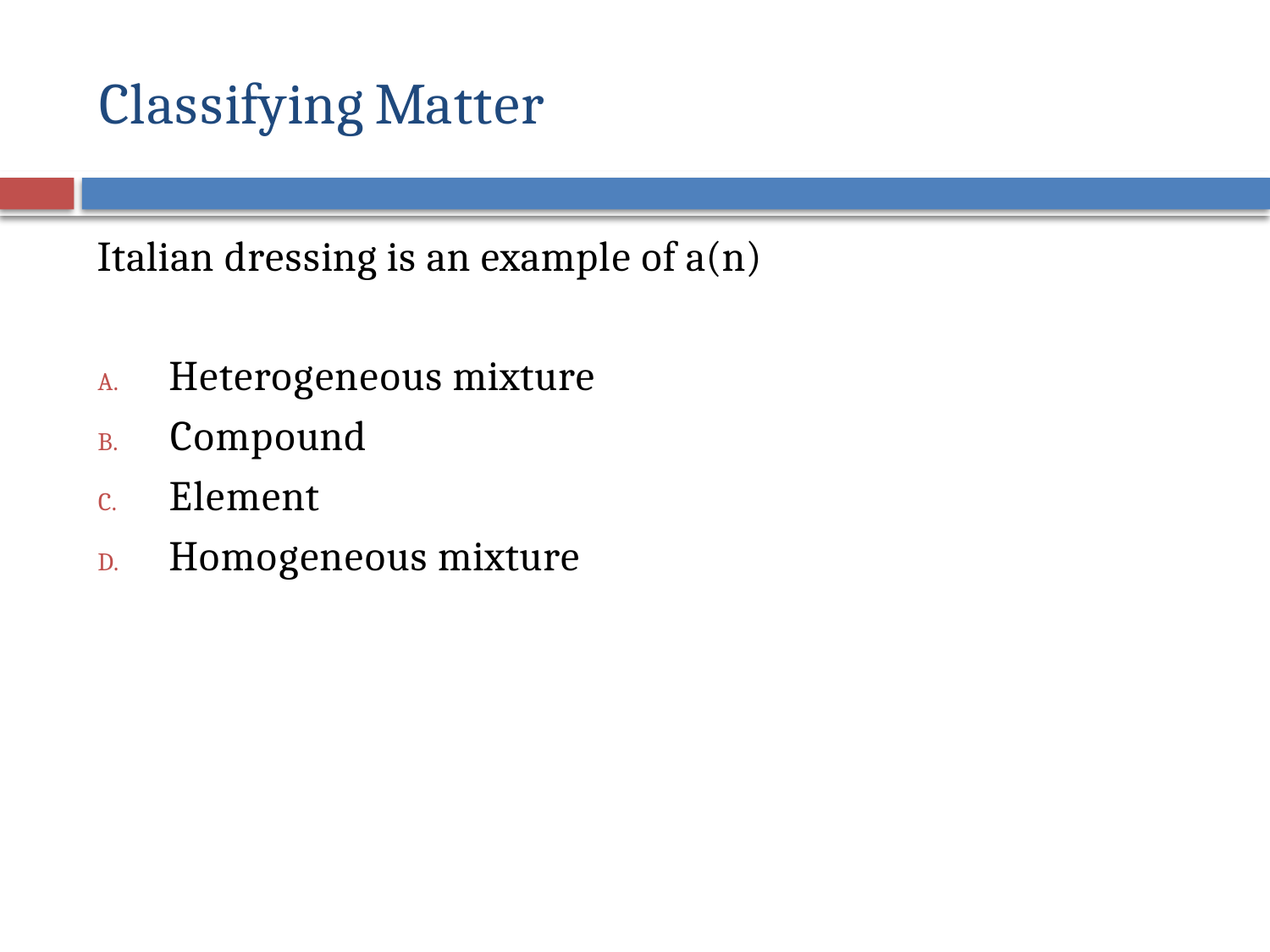

# Classifying Matter
Italian dressing is an example of a(n)

Heterogeneous mixture
Compound
Element
Homogeneous mixture